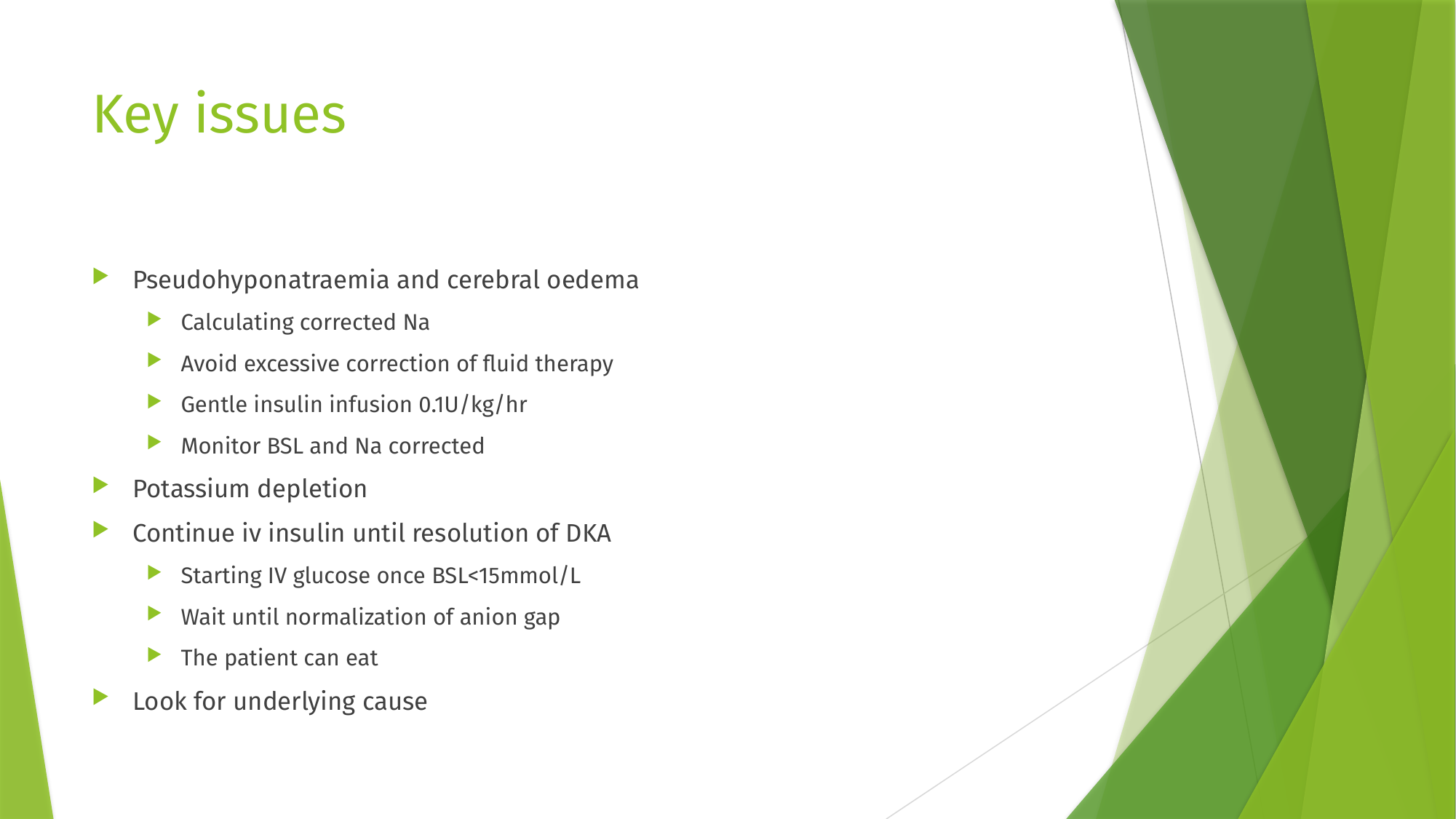

# Key issues
Pseudohyponatraemia and cerebral oedema
Calculating corrected Na
Avoid excessive correction of fluid therapy
Gentle insulin infusion 0.1U/kg/hr
Monitor BSL and Na corrected
Potassium depletion
Continue iv insulin until resolution of DKA
Starting IV glucose once BSL<15mmol/L
Wait until normalization of anion gap
The patient can eat
Look for underlying cause